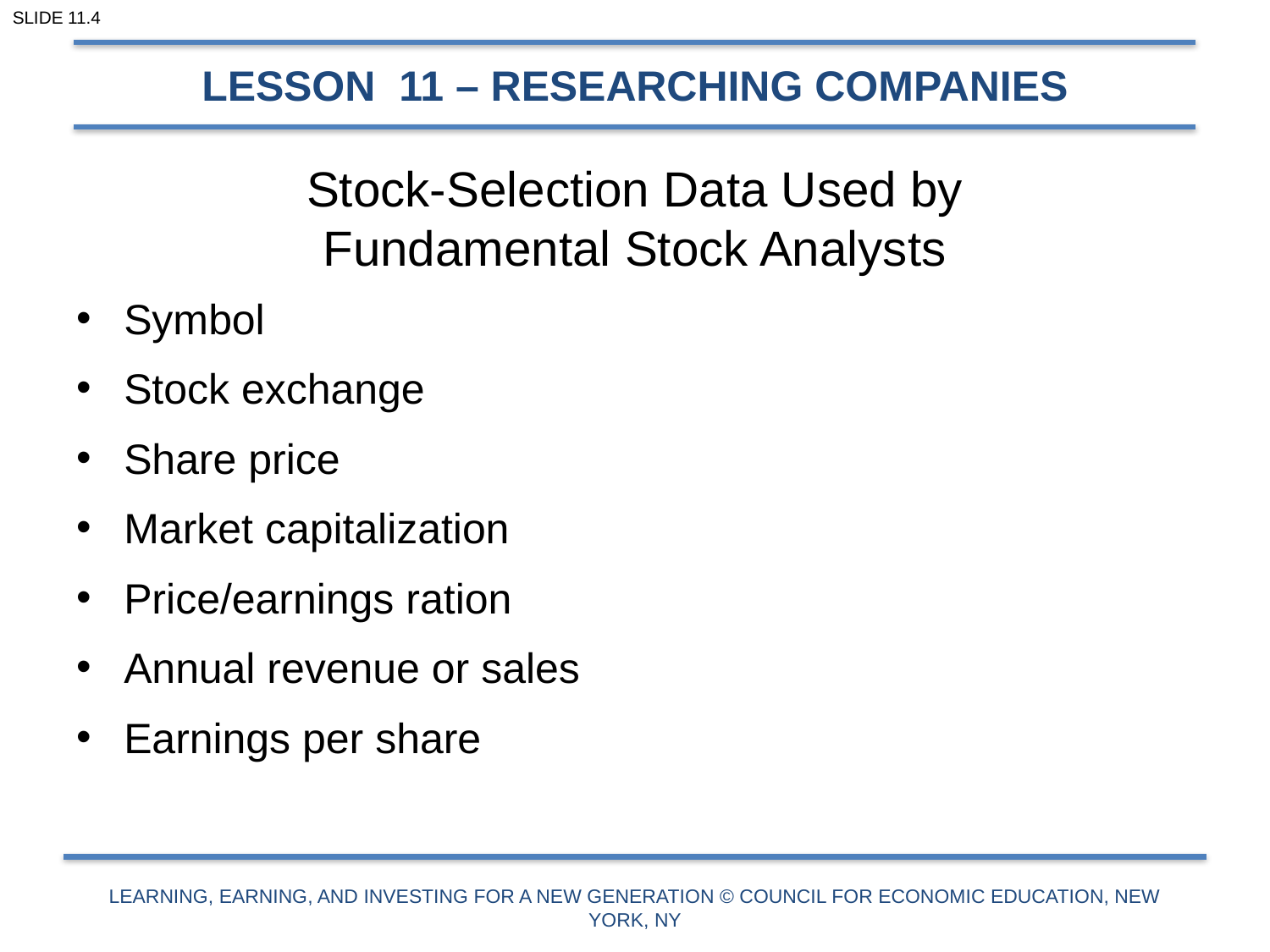

Slide 11.4
Lesson  11 – Researching Companies
# Stock-Selection Data Used by Fundamental Stock Analysts
Symbol
Stock exchange
Share price
Market capitalization
Price/earnings ration
Annual revenue or sales
Earnings per share